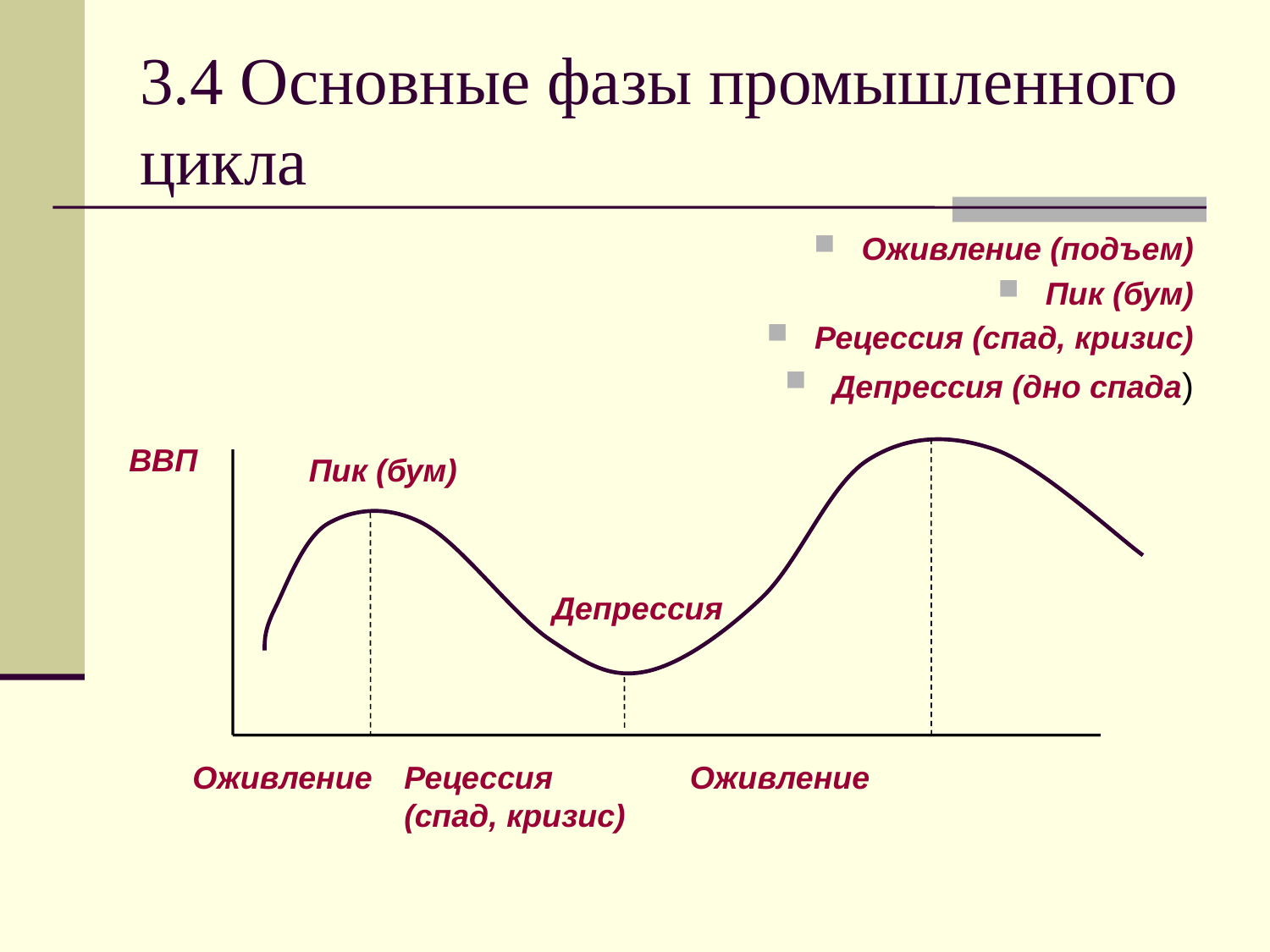

# 3.4 Основные фазы промышленного цикла
Оживление (подъем)
Пик (бум)
Рецессия (спад, кризис)
Депрессия (дно спада)
ВВП

Пик (бум)

Депрессия

Оживление
Рецессия (спад, кризис)
Оживление